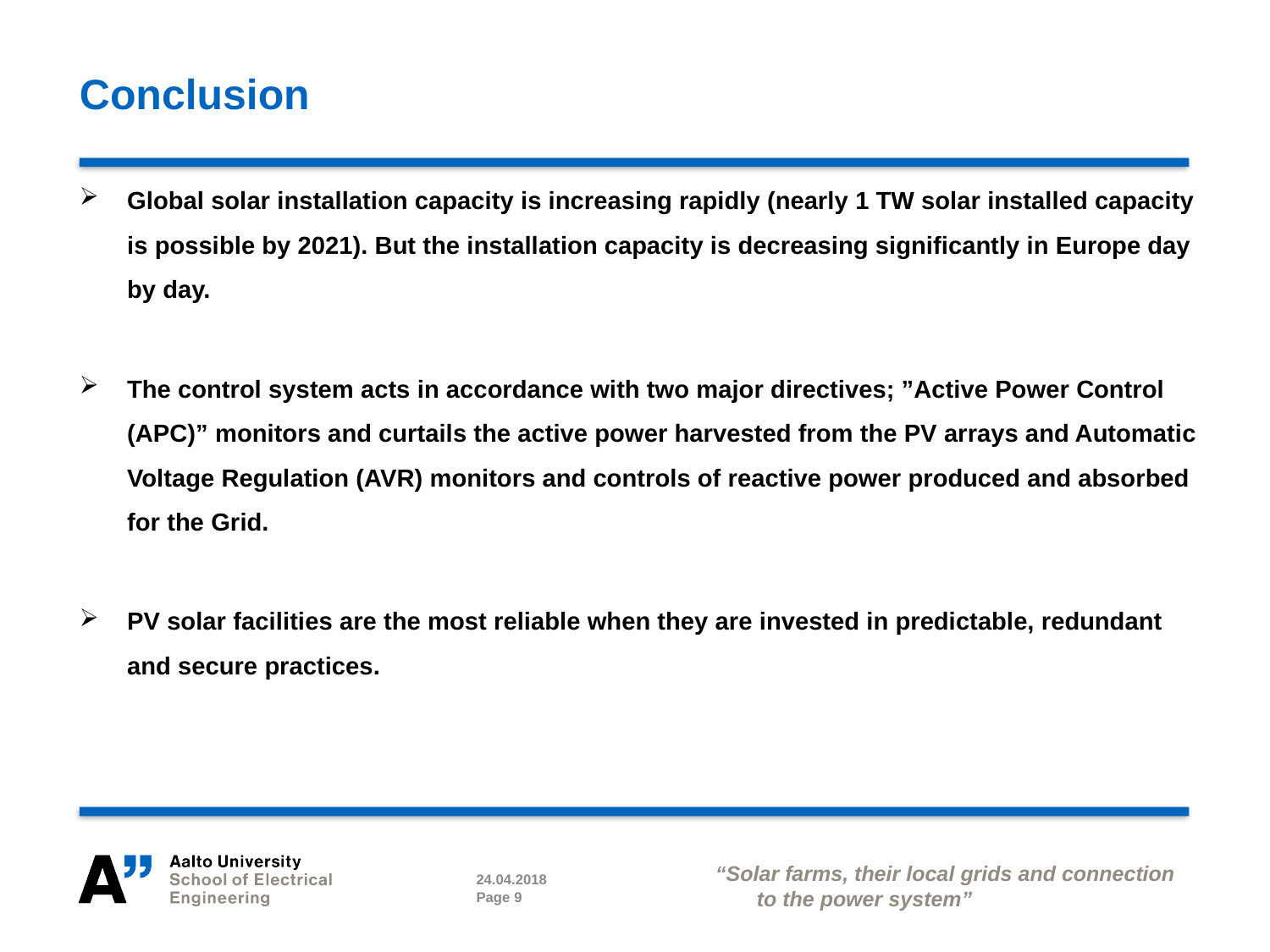

# Conclusion
Global solar installation capacity is increasing rapidly (nearly 1 TW solar installed capacity is possible by 2021). But the installation capacity is decreasing significantly in Europe day by day.

The control system acts in accordance with two major directives; ”Active Power Control (APC)” monitors and curtails the active power harvested from the PV arrays and Automatic Voltage Regulation (AVR) monitors and controls of reactive power produced and absorbed for the Grid.

PV solar facilities are the most reliable when they are invested in predictable, redundant and secure practices.

“Solar farms, their local grids and connection         to the power system”
24.04.2018
Page 9